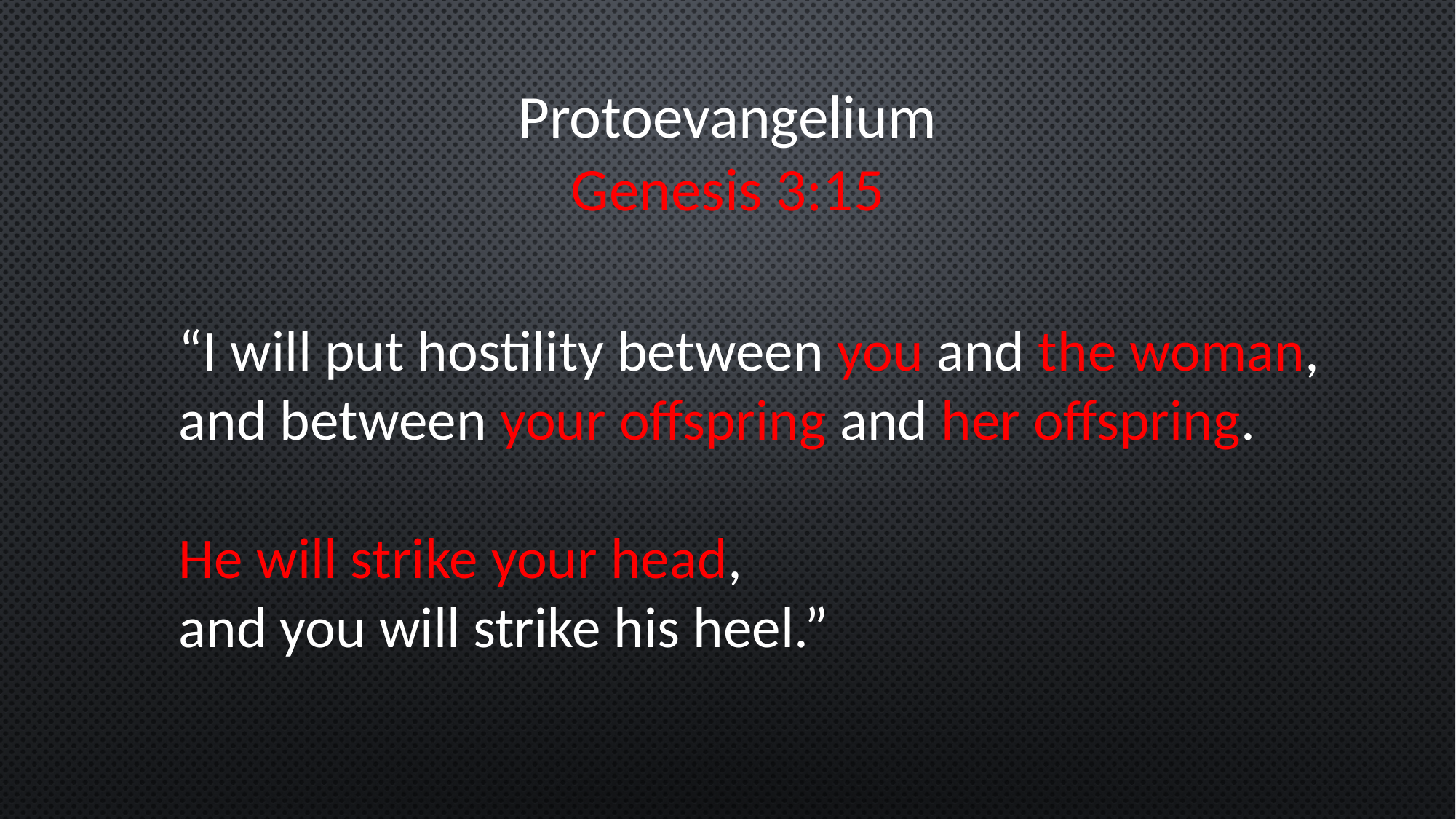

Protoevangelium
Genesis 3:15
“I will put hostility between you and the woman,
and between your offspring and her offspring.

He will strike your head,
and you will strike his heel.”